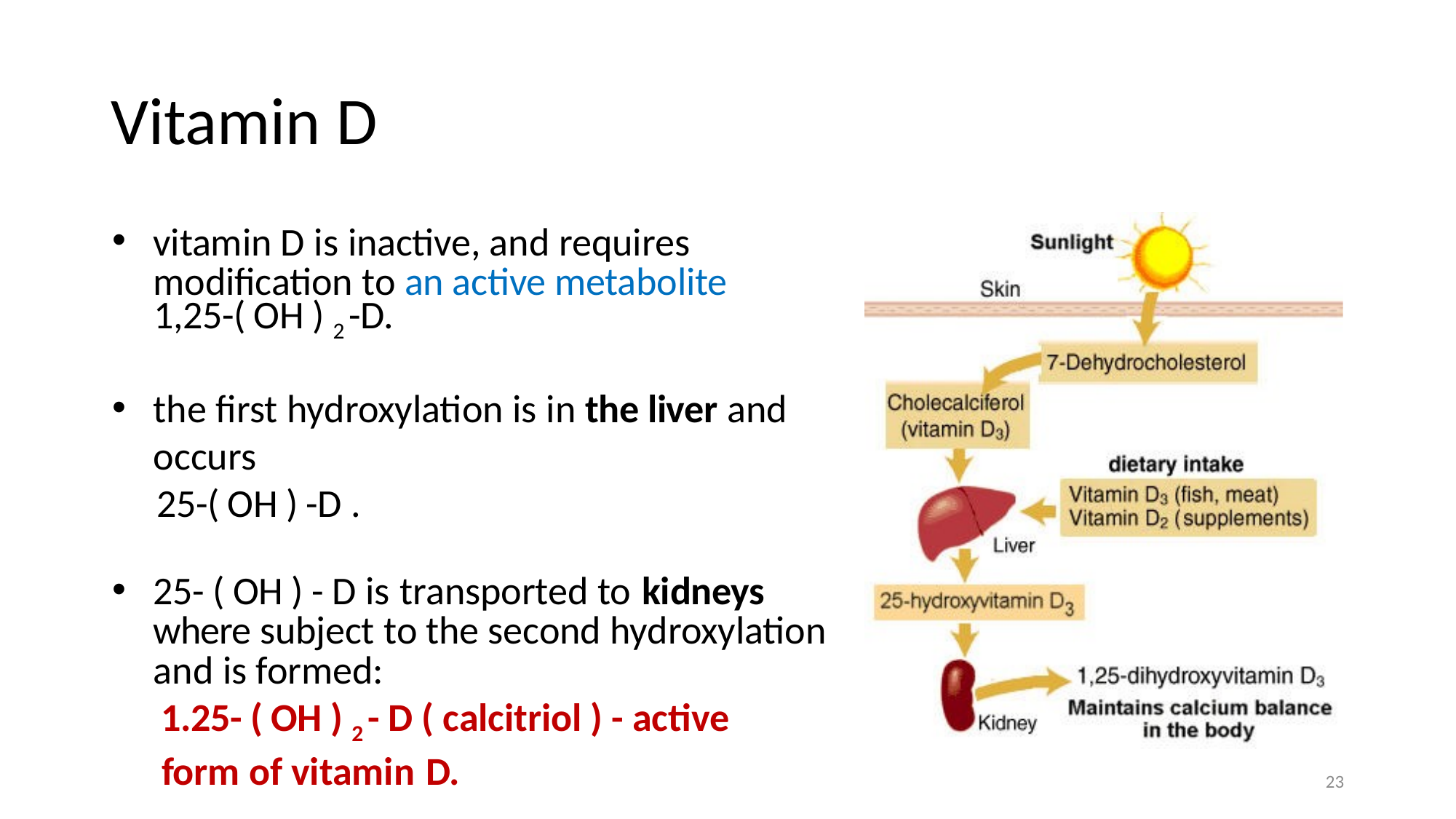

# Vitamin D

vitamin D is inactive, and requires modification to an active metabolite
    1,25-( OH ) 2 -D.

the first hydroxylation is in the liver and occurs
     25-( OH ) -D .

25- ( OH ) - D is transported to kidneys where subject to the second hydroxylation and is formed:
    1.25- ( OH ) 2 - D ( calcitriol ) - active
    form of vitamin D.

23